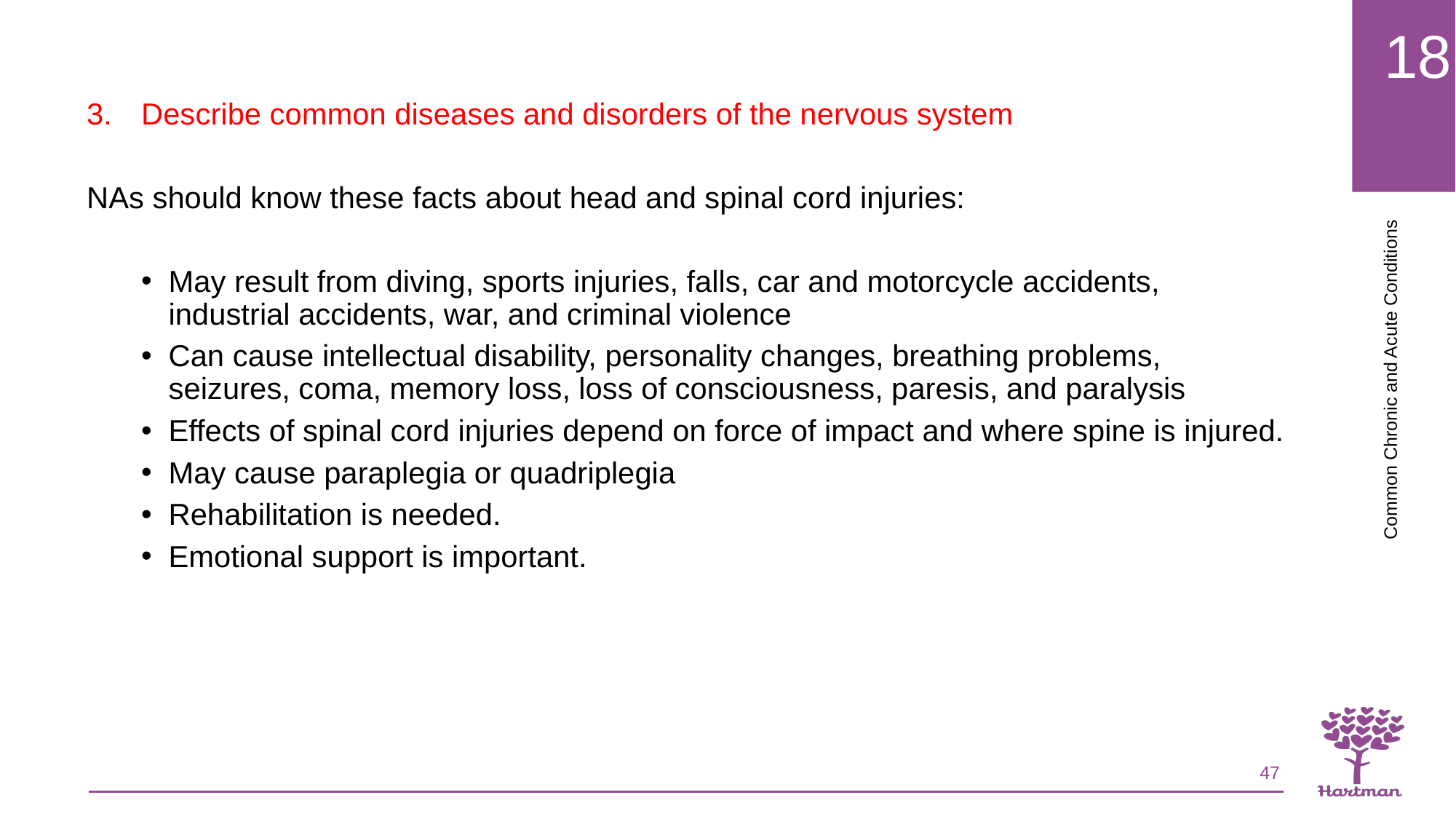

Describe common diseases and disorders of the nervous system

NAs should know these facts about head and spinal cord injuries:

May result from diving, sports injuries, falls, car and motorcycle accidents, industrial accidents, war, and criminal violence
Can cause intellectual disability, personality changes, breathing problems, seizures, coma, memory loss, loss of consciousness, paresis, and paralysis
Effects of spinal cord injuries depend on force of impact and where spine is injured.
May cause paraplegia or quadriplegia
Rehabilitation is needed.
Emotional support is important.

47